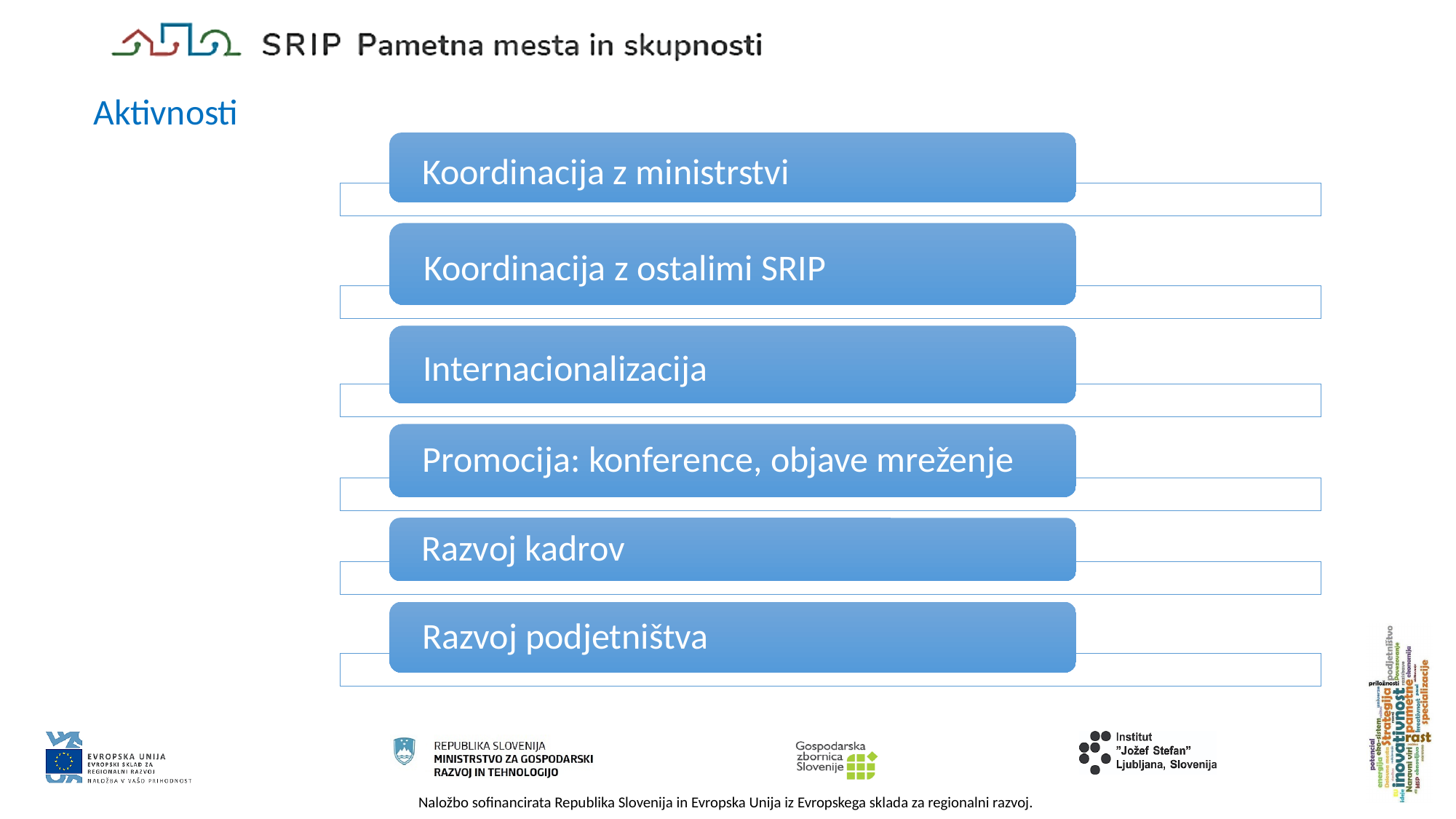

# Aktivnosti

Koordinacija z ministrstvi

Koordinacija z ostalimi SRIP

Internacionalizacija

Promocija: konference, objave mreženje
Razvoj kadrov
Razvoj podjetništva